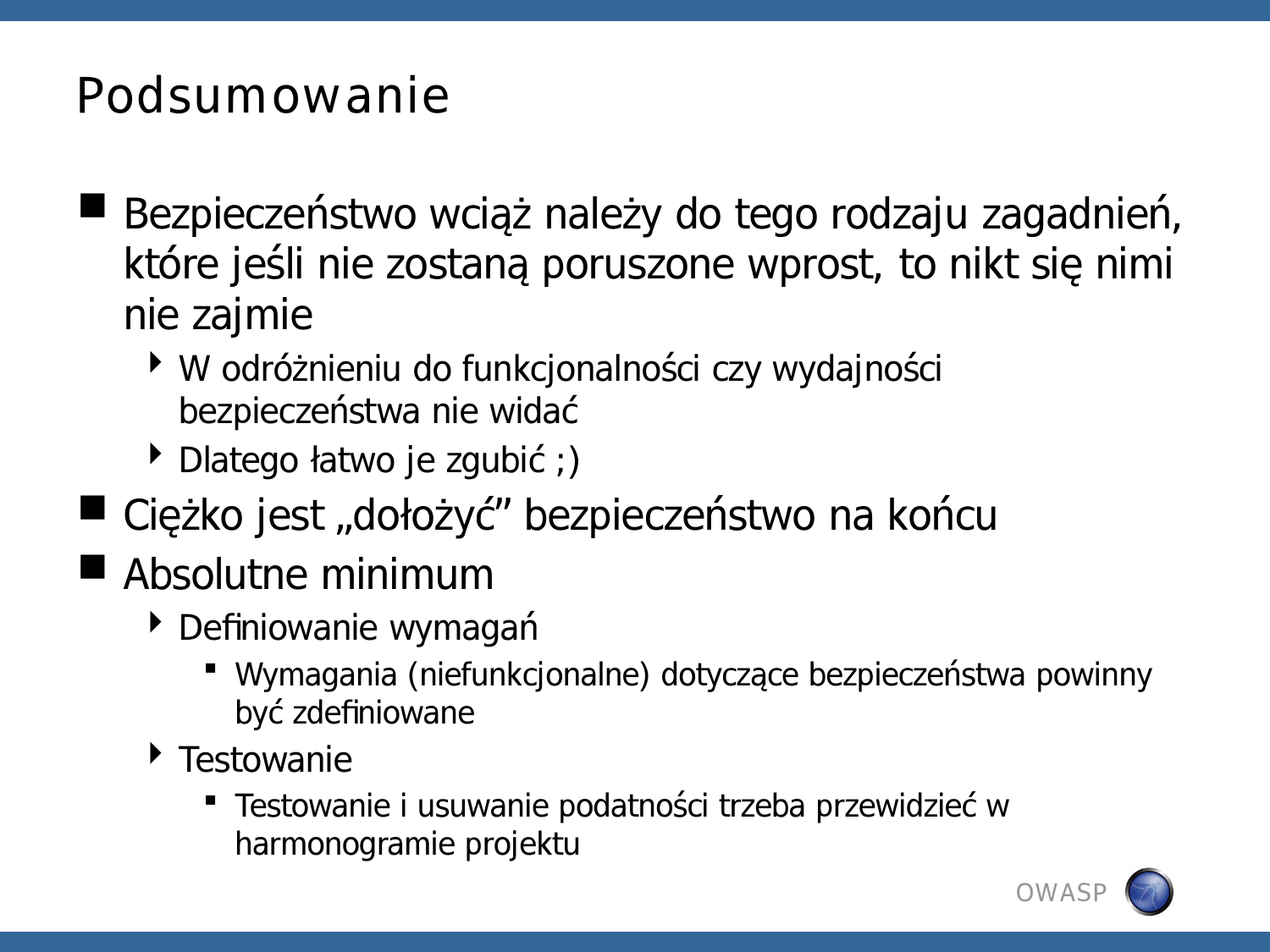

# Podsumowanie
Bezpieczeństwo wciąż należy do tego rodzaju zagadnień, które jeśli nie zostaną poruszone wprost, to nikt się nimi nie zajmie
W odróżnieniu do funkcjonalności czy wydajności bezpieczeństwa nie widać
Dlatego łatwo je zgubić ;)
Ciężko jest „dołożyć” bezpieczeństwo na końcu
Absolutne minimum
Definiowanie wymagań
Wymagania (niefunkcjonalne) dotyczące bezpieczeństwa powinny być zdefiniowane
Testowanie
Testowanie i usuwanie podatności trzeba przewidzieć w harmonogramie projektu